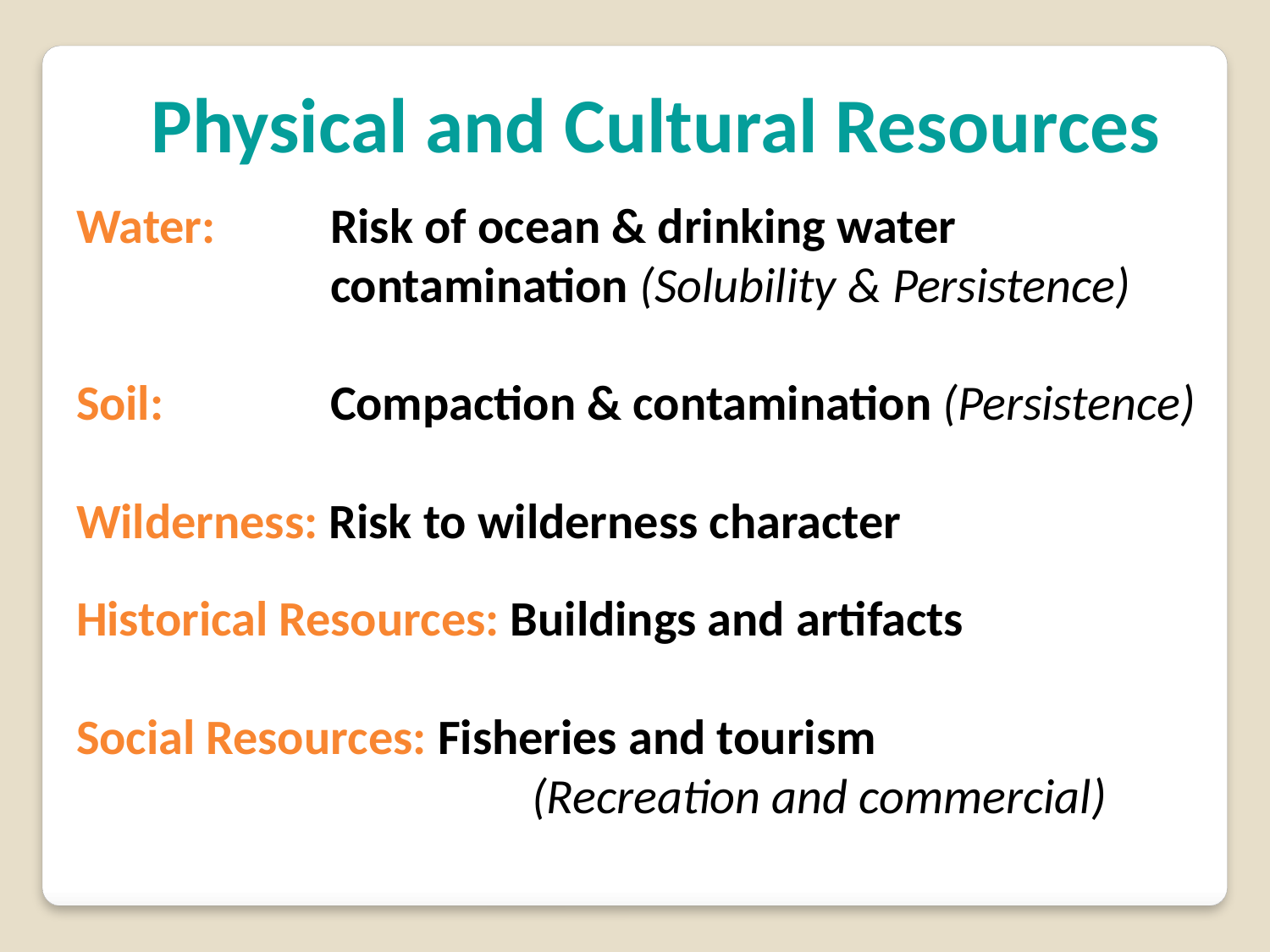

Physical and Cultural Resources

Water:   	Risk of ocean & drinking water 		  	   	contamination (Solubility & Persistence)

Soil:		Compaction & contamination (Persistence)

Wilderness: Risk to wilderness character

Historical Resources: Buildings and artifacts

Social Resources: Fisheries and tourism  					                  (Recreation and commercial)